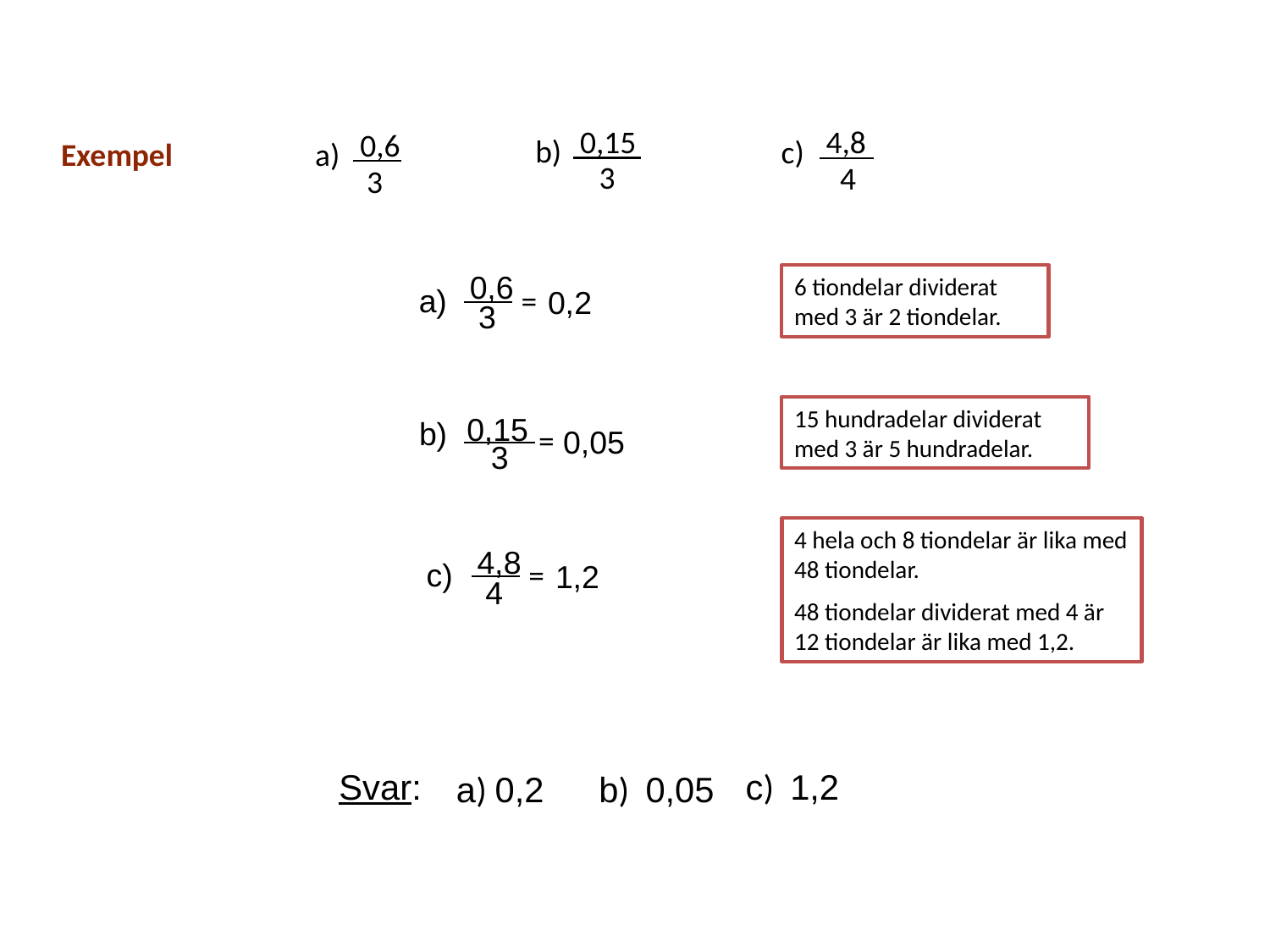

0,15
3
b)
4,8
4
c)
0,6
3
a)
Exempel
0,6
3
=
6 tiondelar dividerat med 3 är 2 tiondelar.
a)
0,2
15 hundradelar dividerat med 3 är 5 hundradelar.
0,15
3
=
b)
0,05
4 hela och 8 tiondelar är lika med 48 tiondelar.

48 tiondelar dividerat med 4 är 12 tiondelar är lika med 1,2.
4,8
4
=
c)
1,2
Svar:
c)  1,2

a) 0,2

b)  0,05